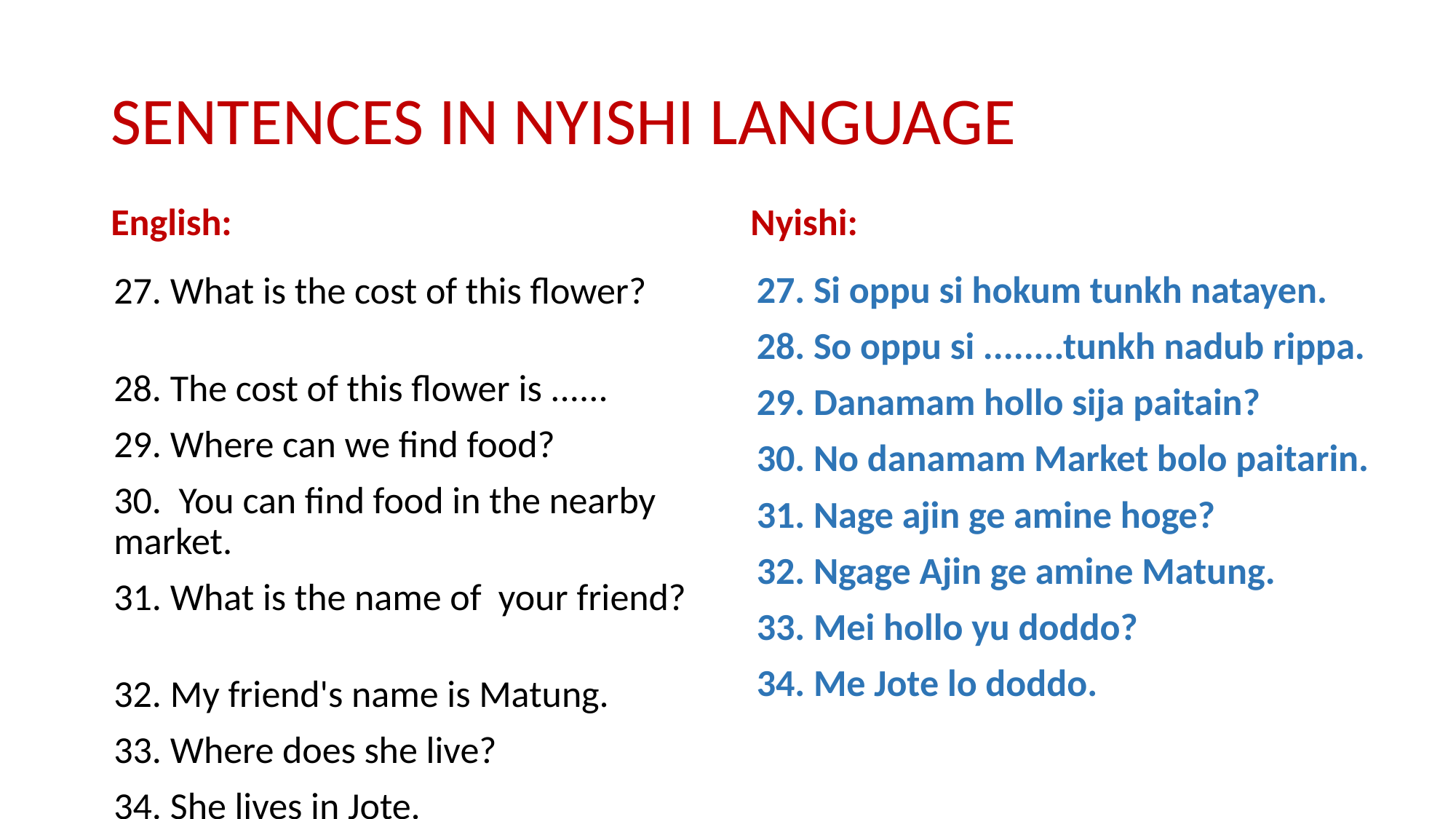

# SENTENCES IN NYISHI LANGUAGE
English:				           Nyishi:
27. Si oppu si hokum tunkh natayen.
28. So oppu si ........tunkh nadub rippa.
29. Danamam hollo sija paitain?
30. No danamam Market bolo paitarin.
31. Nage ajin ge amine hoge?
32. Ngage Ajin ge amine Matung.
33. Mei hollo yu doddo?
34. Me Jote lo doddo.
27. What is the cost of this flower?
28. The cost of this flower is ......
29. Where can we find food?
30.  You can find food in the nearby market.
31. What is the name of  your friend?
32. My friend's name is Matung.
33. Where does she live?
34. She lives in Jote.